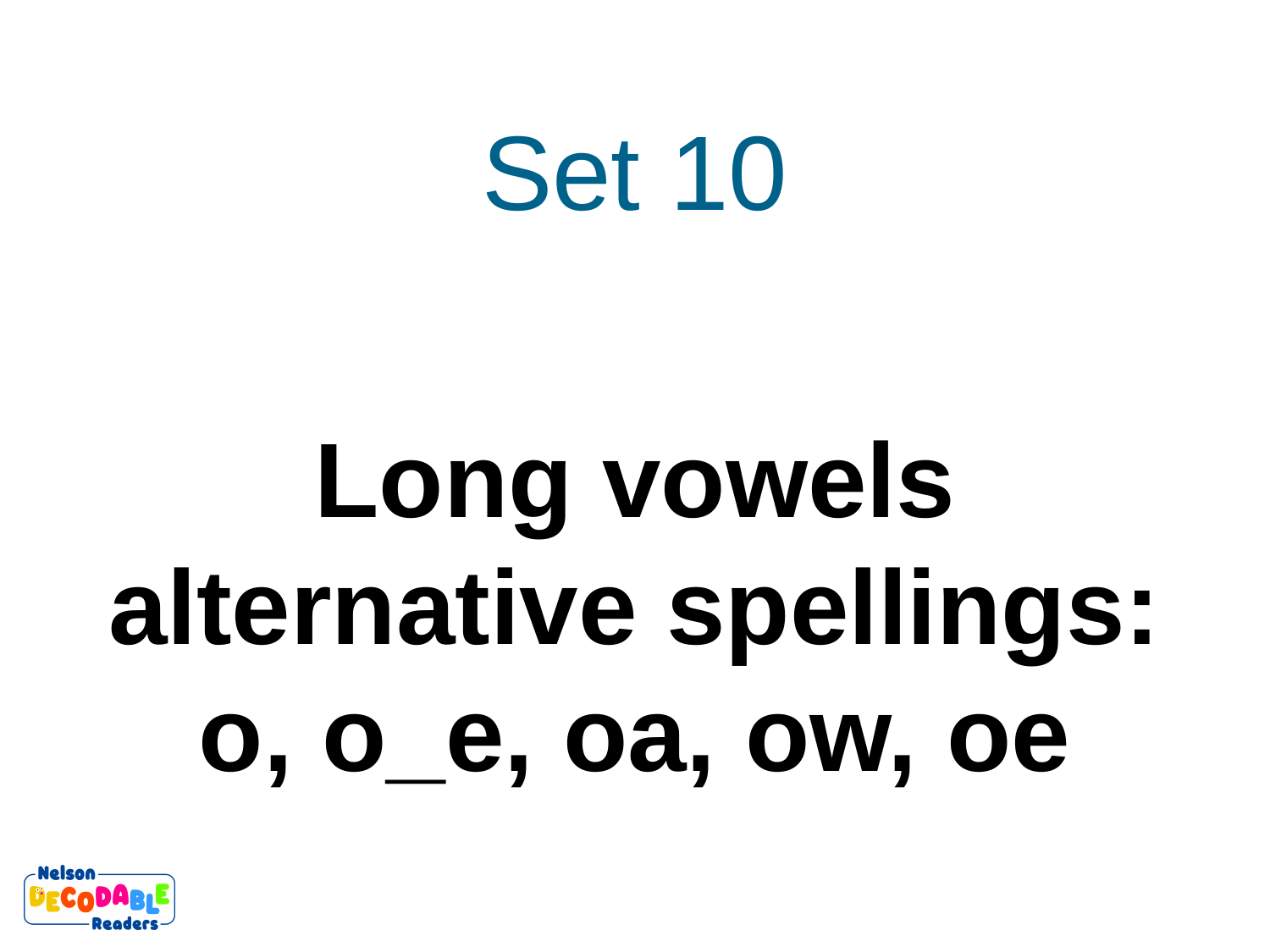

Set 10
Long vowels alternative spellings:
o, o_e, oa, ow, oe